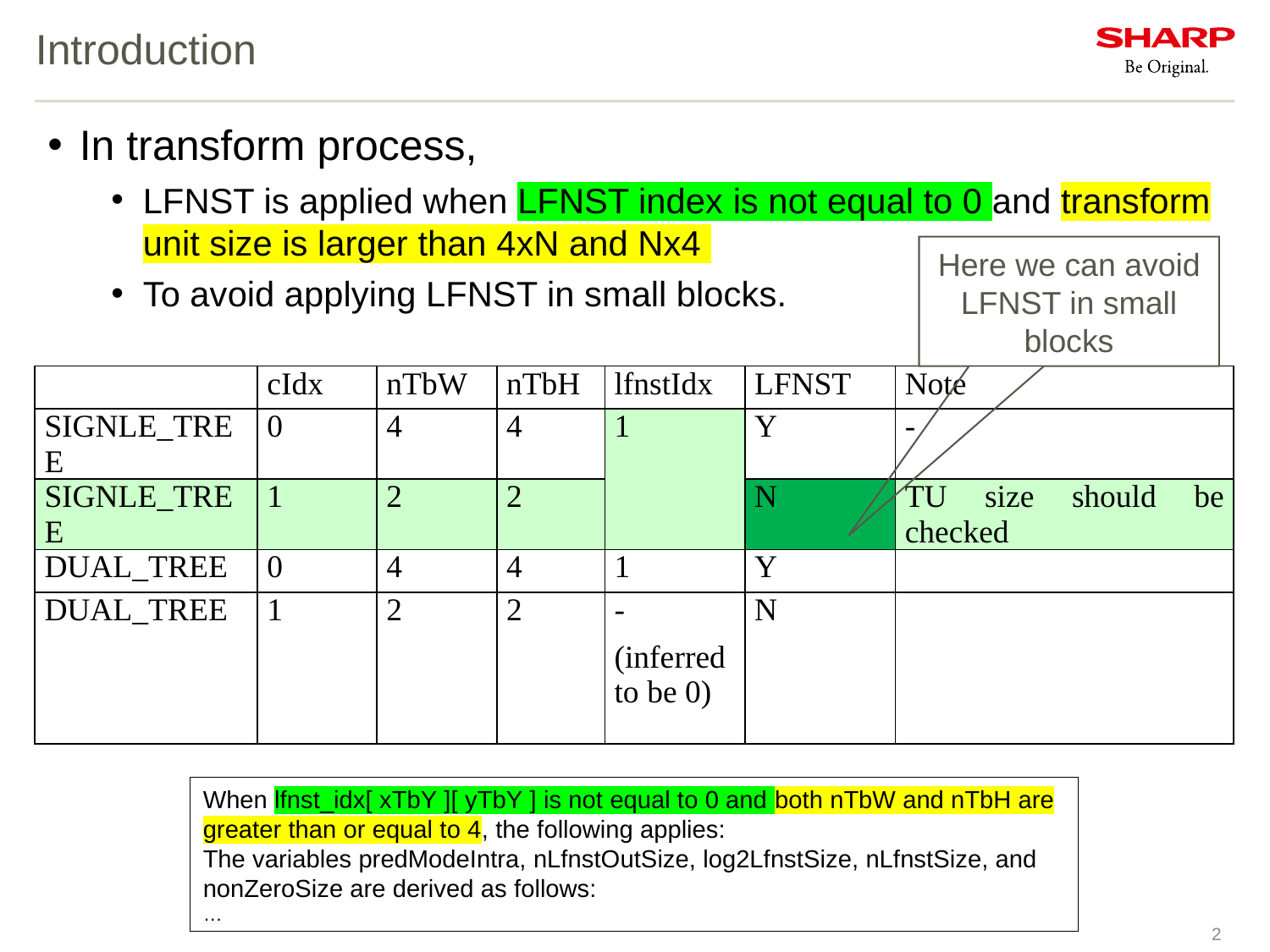

# Introduction
In transform process,
LFNST is applied when LFNST index is not equal to 0 and transform unit size is larger than 4xN and Nx4
To avoid applying LFNST in small blocks.

Here we can avoid LFNST in small blocks
|  | cIdx | nTbW | nTbH | lfnstIdx | LFNST | Note |
| --- | --- | --- | --- | --- | --- | --- |
| SIGNLE\_TREE | 0 | 4 | 4 | 1 | Y | - |
| SIGNLE\_TREE | 1 | 2 | 2 |  | N | TU size should be checked |
| DUAL\_TREE | 0 | 4 | 4 | 1 | Y |  |
| DUAL\_TREE | 1 | 2 | 2 | - (inferred to be 0) | N |  |
When lfnst_idx[ xTbY ][ yTbY ] is not equal to 0 and both nTbW and nTbH are greater than or equal to 4, the following applies:
The variables predModeIntra, nLfnstOutSize, log2LfnstSize, nLfnstSize, and nonZeroSize are derived as follows:
…
2